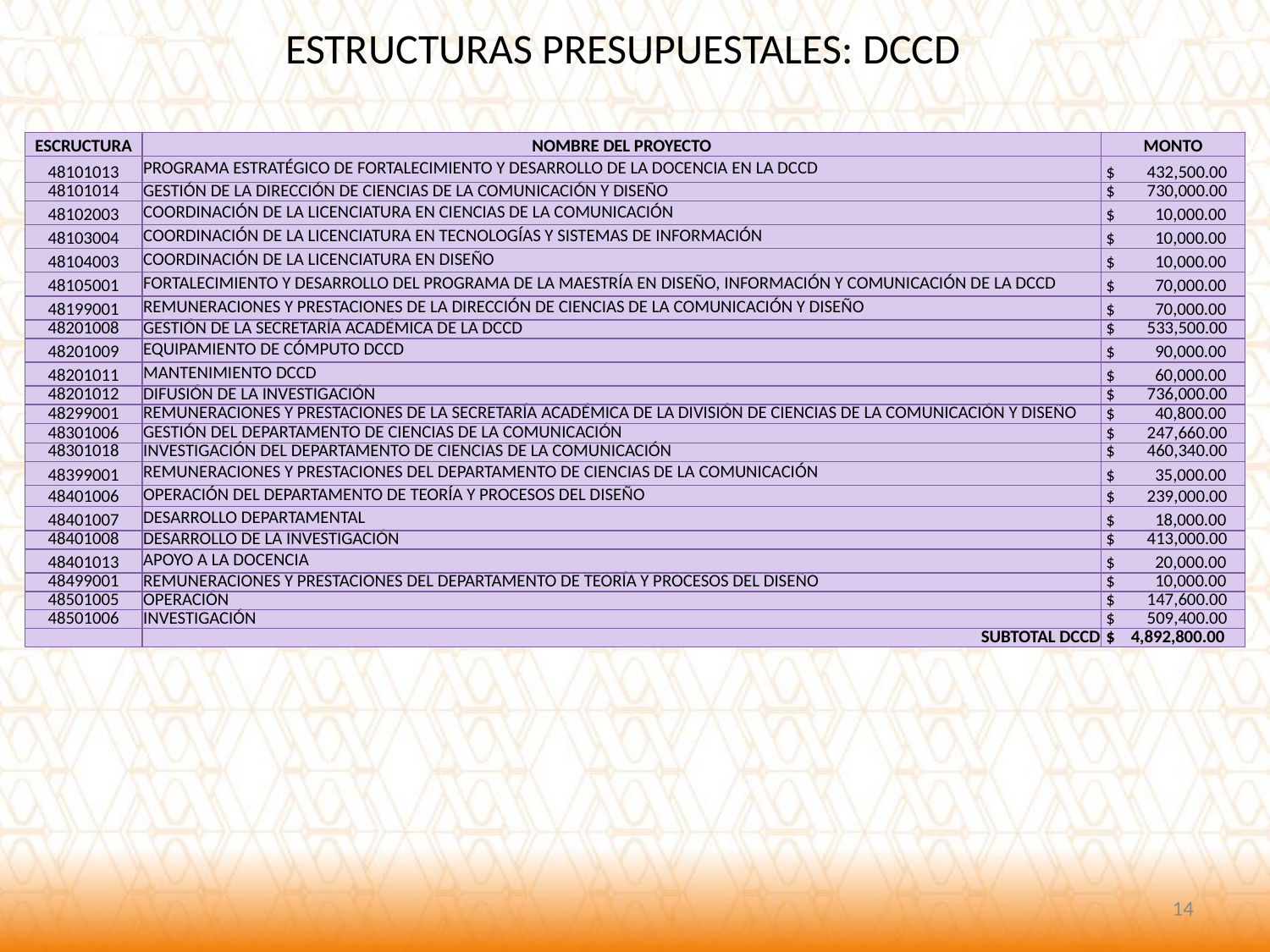

ESTRUCTURAS PRESUPUESTALES: DCCD
| ESCRUCTURA | NOMBRE DEL PROYECTO | MONTO |
| --- | --- | --- |
| 48101013 | PROGRAMA ESTRATÉGICO DE FORTALECIMIENTO Y DESARROLLO DE LA DOCENCIA EN LA DCCD | $ 432,500.00 |
| 48101014 | GESTIÓN DE LA DIRECCIÓN DE CIENCIAS DE LA COMUNICACIÓN Y DISEÑO | $ 730,000.00 |
| 48102003 | COORDINACIÓN DE LA LICENCIATURA EN CIENCIAS DE LA COMUNICACIÓN | $ 10,000.00 |
| 48103004 | COORDINACIÓN DE LA LICENCIATURA EN TECNOLOGÍAS Y SISTEMAS DE INFORMACIÓN | $ 10,000.00 |
| 48104003 | COORDINACIÓN DE LA LICENCIATURA EN DISEÑO | $ 10,000.00 |
| 48105001 | FORTALECIMIENTO Y DESARROLLO DEL PROGRAMA DE LA MAESTRÍA EN DISEÑO, INFORMACIÓN Y COMUNICACIÓN DE LA DCCD | $ 70,000.00 |
| 48199001 | REMUNERACIONES Y PRESTACIONES DE LA DIRECCIÓN DE CIENCIAS DE LA COMUNICACIÓN Y DISEÑO | $ 70,000.00 |
| 48201008 | GESTIÓN DE LA SECRETARÍA ACADÉMICA DE LA DCCD | $ 533,500.00 |
| 48201009 | EQUIPAMIENTO DE CÓMPUTO DCCD | $ 90,000.00 |
| 48201011 | MANTENIMIENTO DCCD | $ 60,000.00 |
| 48201012 | DIFUSIÓN DE LA INVESTIGACIÓN | $ 736,000.00 |
| 48299001 | REMUNERACIONES Y PRESTACIONES DE LA SECRETARÍA ACADÉMICA DE LA DIVISIÓN DE CIENCIAS DE LA COMUNICACIÓN Y DISEÑO | $ 40,800.00 |
| 48301006 | GESTIÓN DEL DEPARTAMENTO DE CIENCIAS DE LA COMUNICACIÓN | $ 247,660.00 |
| 48301018 | INVESTIGACIÓN DEL DEPARTAMENTO DE CIENCIAS DE LA COMUNICACIÓN | $ 460,340.00 |
| 48399001 | REMUNERACIONES Y PRESTACIONES DEL DEPARTAMENTO DE CIENCIAS DE LA COMUNICACIÓN | $ 35,000.00 |
| 48401006 | OPERACIÓN DEL DEPARTAMENTO DE TEORÍA Y PROCESOS DEL DISEÑO | $ 239,000.00 |
| 48401007 | DESARROLLO DEPARTAMENTAL | $ 18,000.00 |
| 48401008 | DESARROLLO DE LA INVESTIGACIÓN | $ 413,000.00 |
| 48401013 | APOYO A LA DOCENCIA | $ 20,000.00 |
| 48499001 | REMUNERACIONES Y PRESTACIONES DEL DEPARTAMENTO DE TEORÍA Y PROCESOS DEL DISEÑO | $ 10,000.00 |
| 48501005 | OPERACIÓN | $ 147,600.00 |
| 48501006 | INVESTIGACIÓN | $ 509,400.00 |
|  | SUBTOTAL DCCD | $ 4,892,800.00 |
14